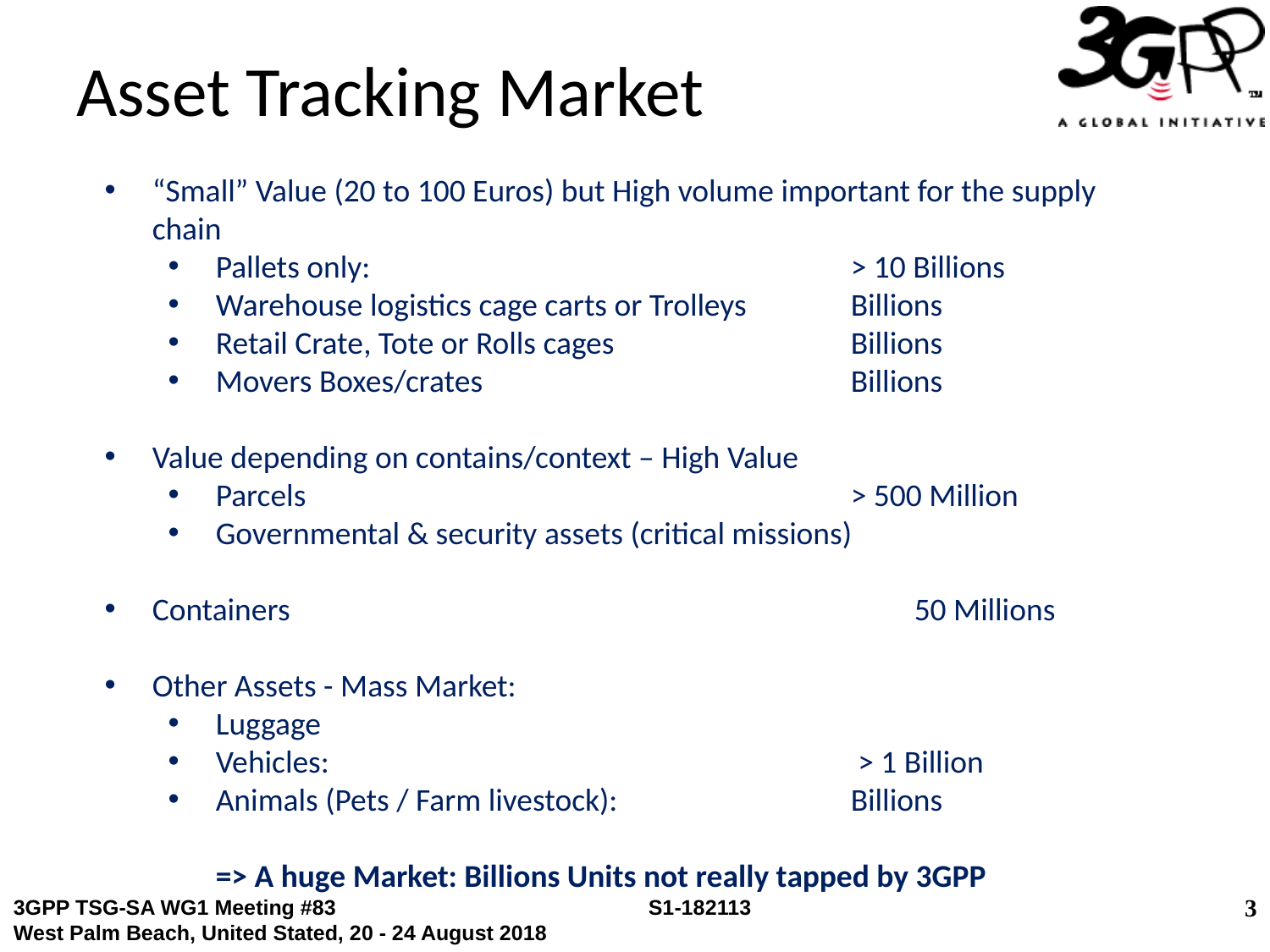

# Asset Tracking Market
“Small” Value (20 to 100 Euros) but High volume important for the supply chain
Pallets only: 				> 10 Billions
Warehouse logistics cage carts or Trolleys	Billions
Retail Crate, Tote or Rolls cages  		Billions
Movers Boxes/crates 			Billions

Value depending on contains/context – High Value
Parcels 					> 500 Million
Governmental & security assets (critical missions)
Containers 					50 Millions

Other Assets - Mass Market:
Luggage
Vehicles:					 > 1 Billion
Animals (Pets / Farm livestock): 		Billions
=> A huge Market: Billions Units not really tapped by 3GPP
3